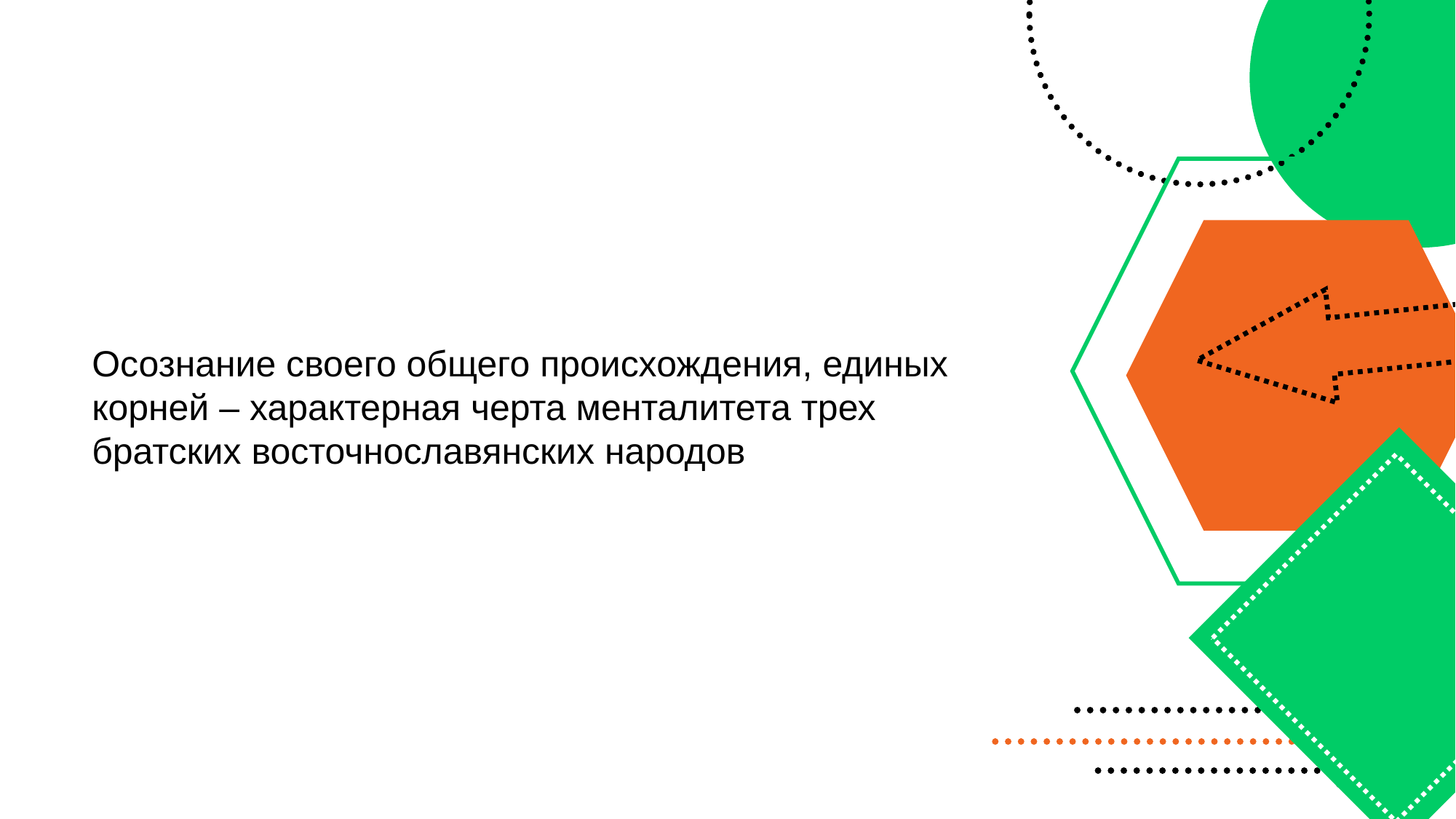

Осознание своего общего происхождения, единых корней – характерная черта менталитета трех братских восточнославянских народов

3